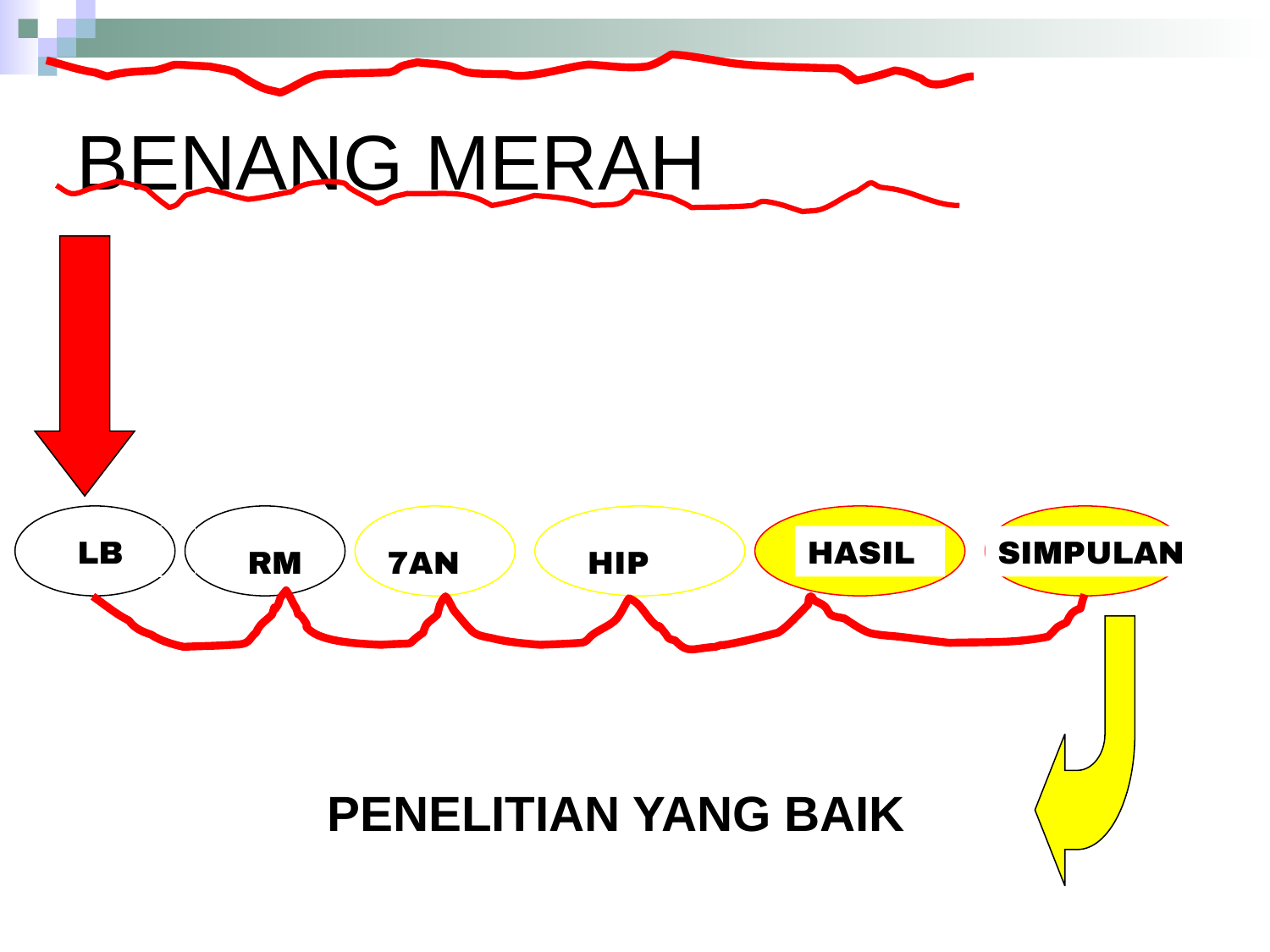

# BENANG MERAH

LB
HASIL
SIMPULAN
RM
7AN
HIP

PENELITIAN YANG BAIK